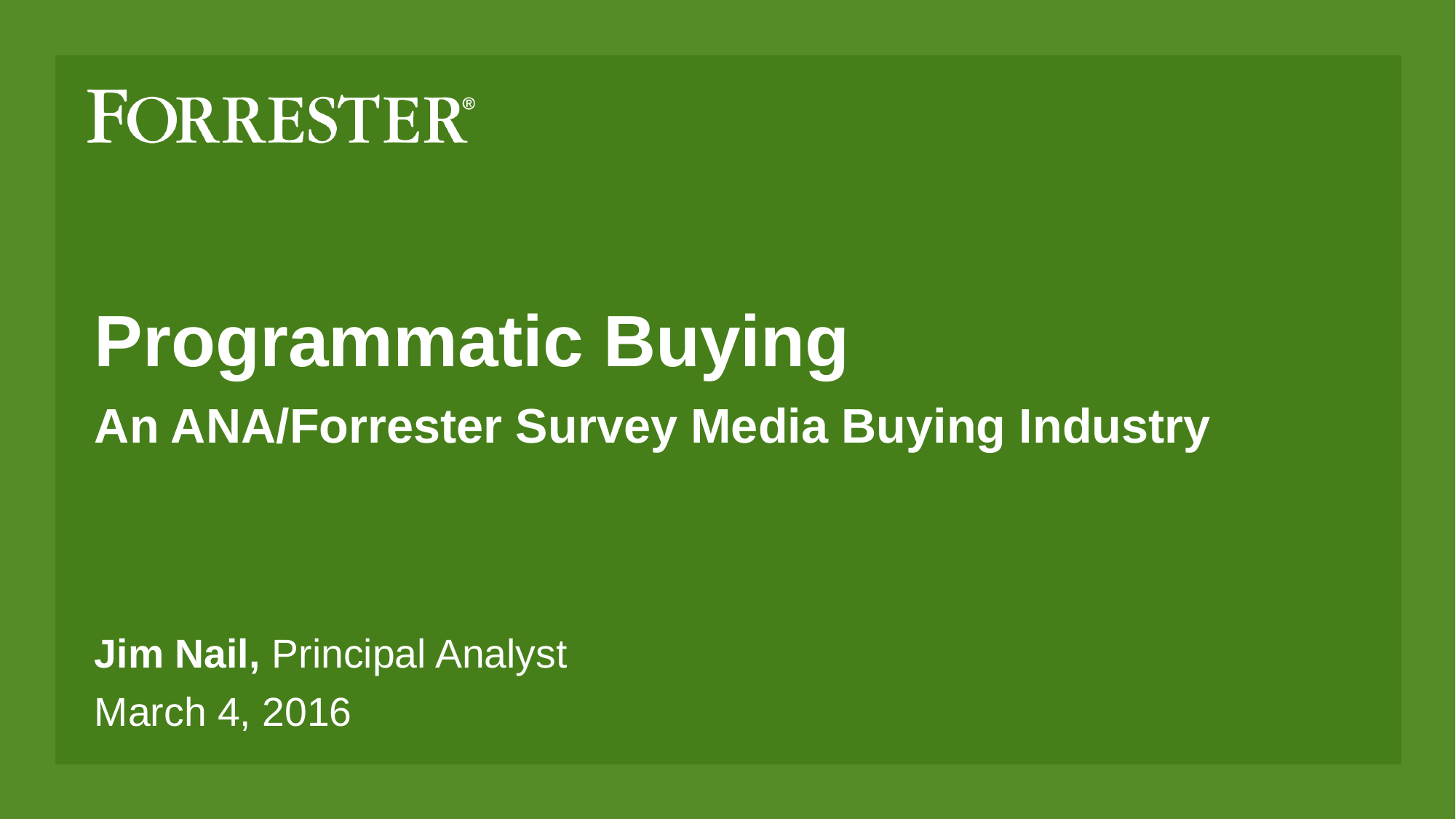

# Programmatic Buying
An ANA/Forrester Survey Media Buying Industry
Jim Nail, Principal Analyst
March 4, 2016